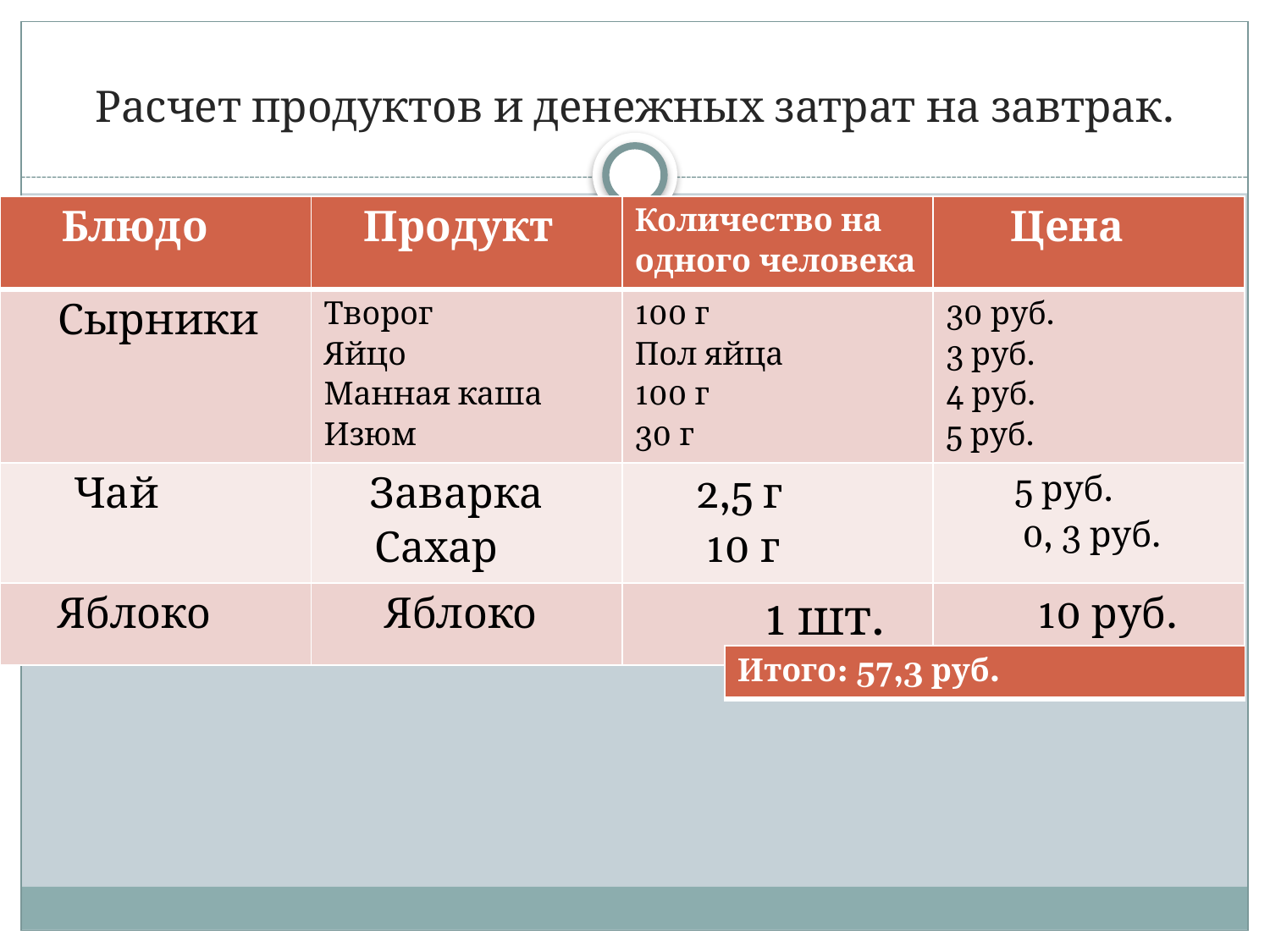

# Расчет продуктов и денежных затрат на завтрак.
| Блюдо | Продукт | Количество на одного человека | Цена |
| --- | --- | --- | --- |
| Сырники | Творог Яйцо Манная каша Изюм | 100 г Пол яйца 100 г 30 г | 30 руб. 3 руб. 4 руб. 5 руб. |
| Чай | Заварка Сахар | 2,5 г 10 г | 5 руб. 0, 3 руб. |
| Яблоко | Яблоко | 1 шт. | 10 руб. |
| Итого: 57,3 руб. |
| --- |